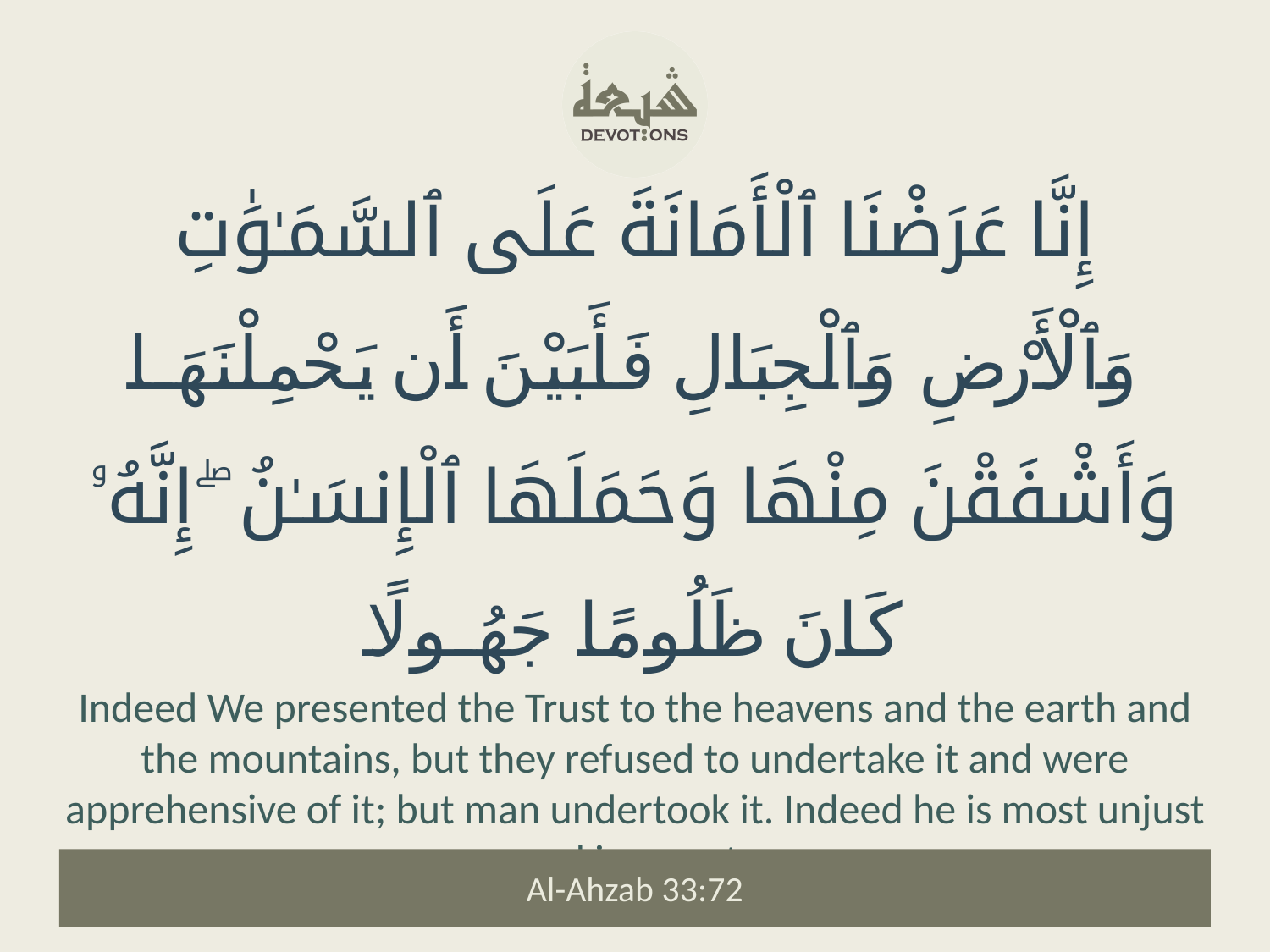

إِنَّا عَرَضْنَا ٱلْأَمَانَةَ عَلَى ٱلسَّمَـٰوَٰتِ وَٱلْأَرْضِ وَٱلْجِبَالِ فَأَبَيْنَ أَن يَحْمِلْنَهَا وَأَشْفَقْنَ مِنْهَا وَحَمَلَهَا ٱلْإِنسَـٰنُ ۖ إِنَّهُۥ كَانَ ظَلُومًا جَهُولًا
Indeed We presented the Trust to the heavens and the earth and the mountains, but they refused to undertake it and were apprehensive of it; but man undertook it. Indeed he is most unjust and ignorant.
Al-Ahzab 33:72